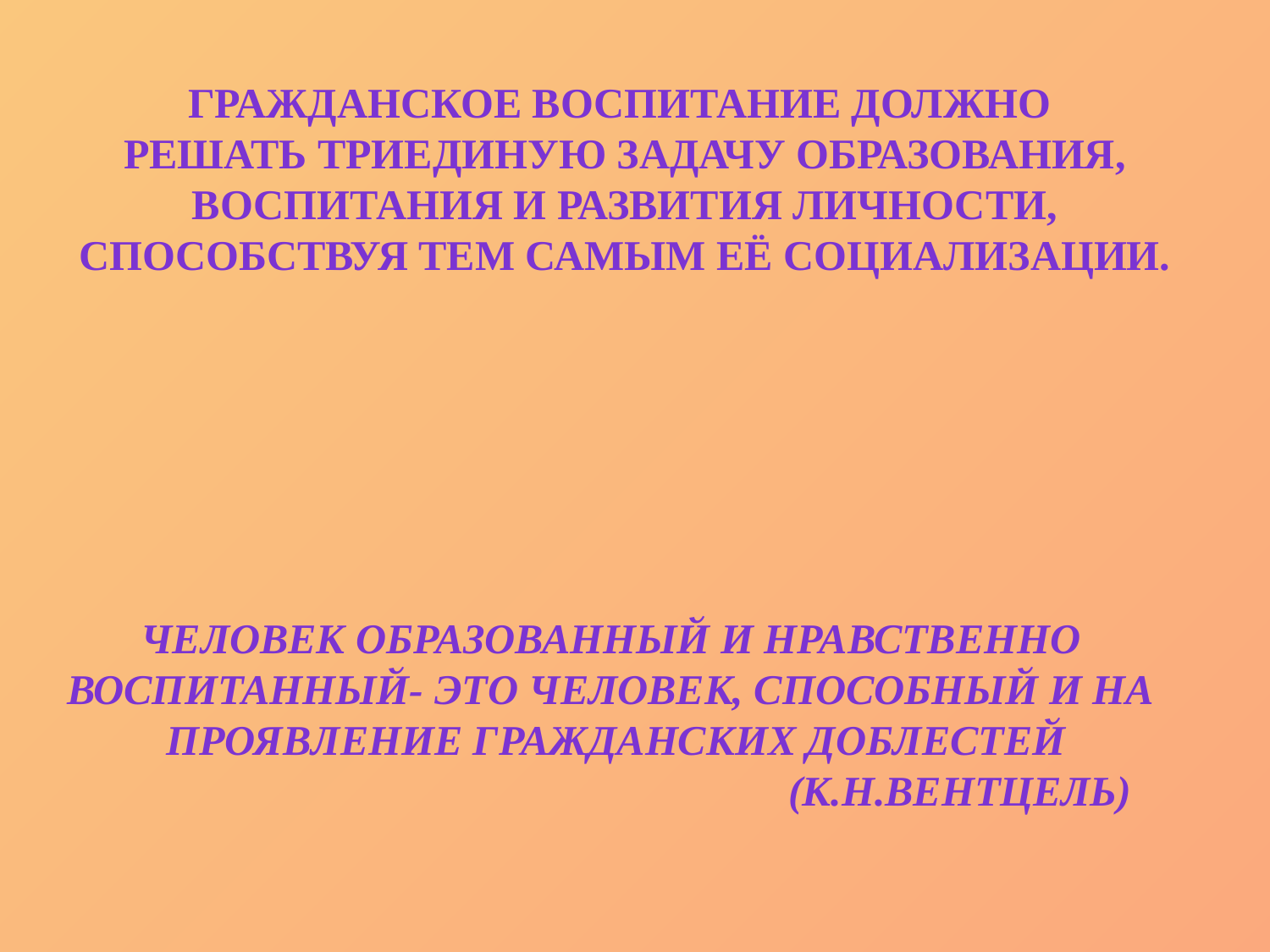

Гражданское воспитание должно
решать триединую задачу образования,
Воспитания и развития личности,
Способствуя тем самым её социализации.
Человек образованный и нравственно
Воспитанный- это человек, способный и на
Проявление гражданских доблестей
                                                                 (К.н.вентцель)